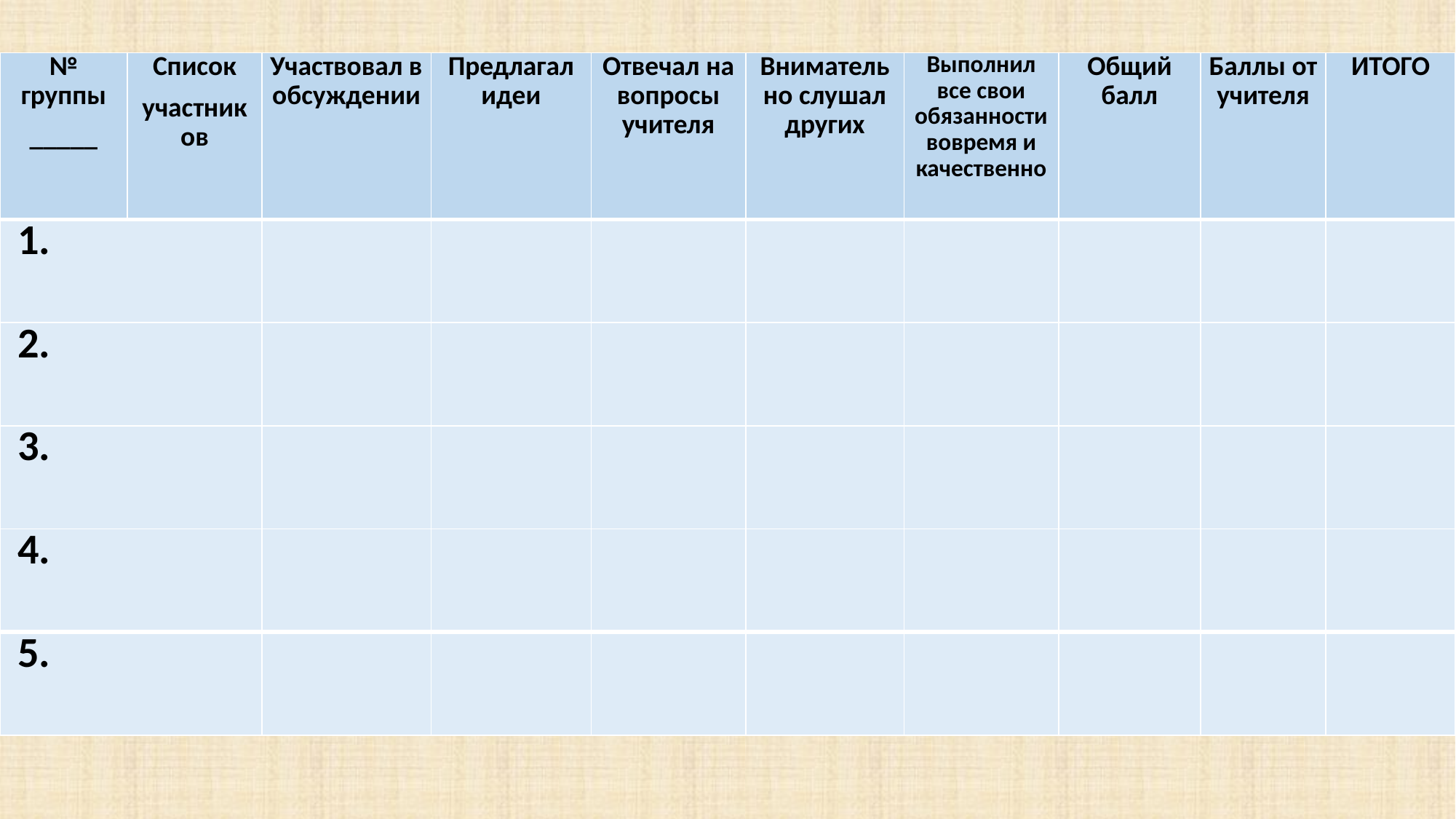

| № группы \_\_\_\_\_ | Список участников | Участвовал в обсуждении | Предлагал идеи | Отвечал на вопросы учителя | Внимательно слушал других | Выполнил все свои обязанности вовремя и качественно | Общий балл | Баллы от учителя | ИТОГО |
| --- | --- | --- | --- | --- | --- | --- | --- | --- | --- |
| 1. |  |  |  |  |  |  |  |  |  |
| 2. |  |  |  |  |  |  |  |  |  |
| 3. |  |  |  |  |  |  |  |  |  |
| 4. |  |  |  |  |  |  |  |  |  |
| 5. |  |  |  |  |  |  |  |  |  |